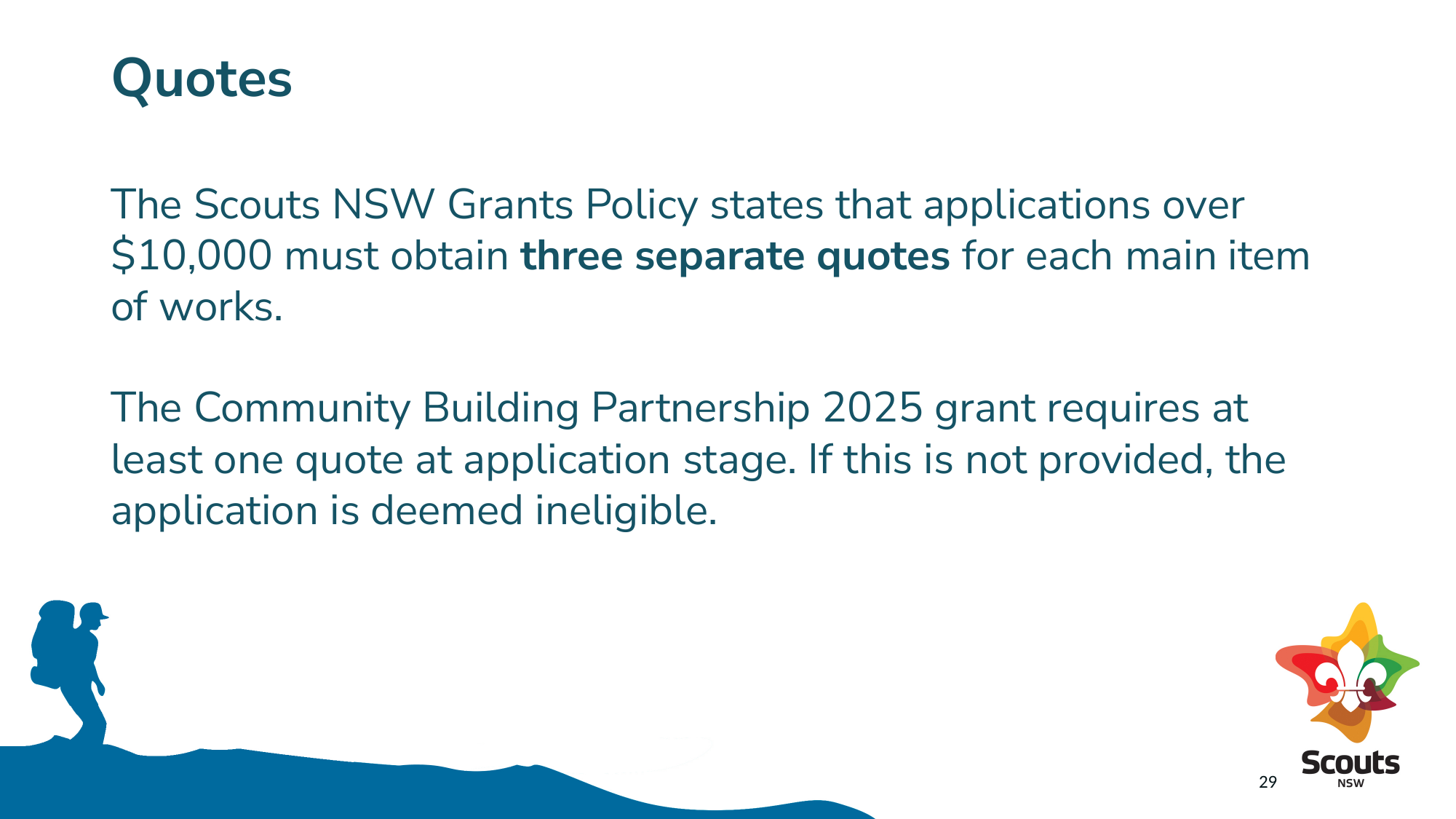

# Quotes
The Scouts NSW Grants Policy states that applications over $10,000 must obtain three separate quotes for each main item of works.

The Community Building Partnership 2025 grant requires at least one quote at application stage. If this is not provided, the application is deemed ineligible.
29